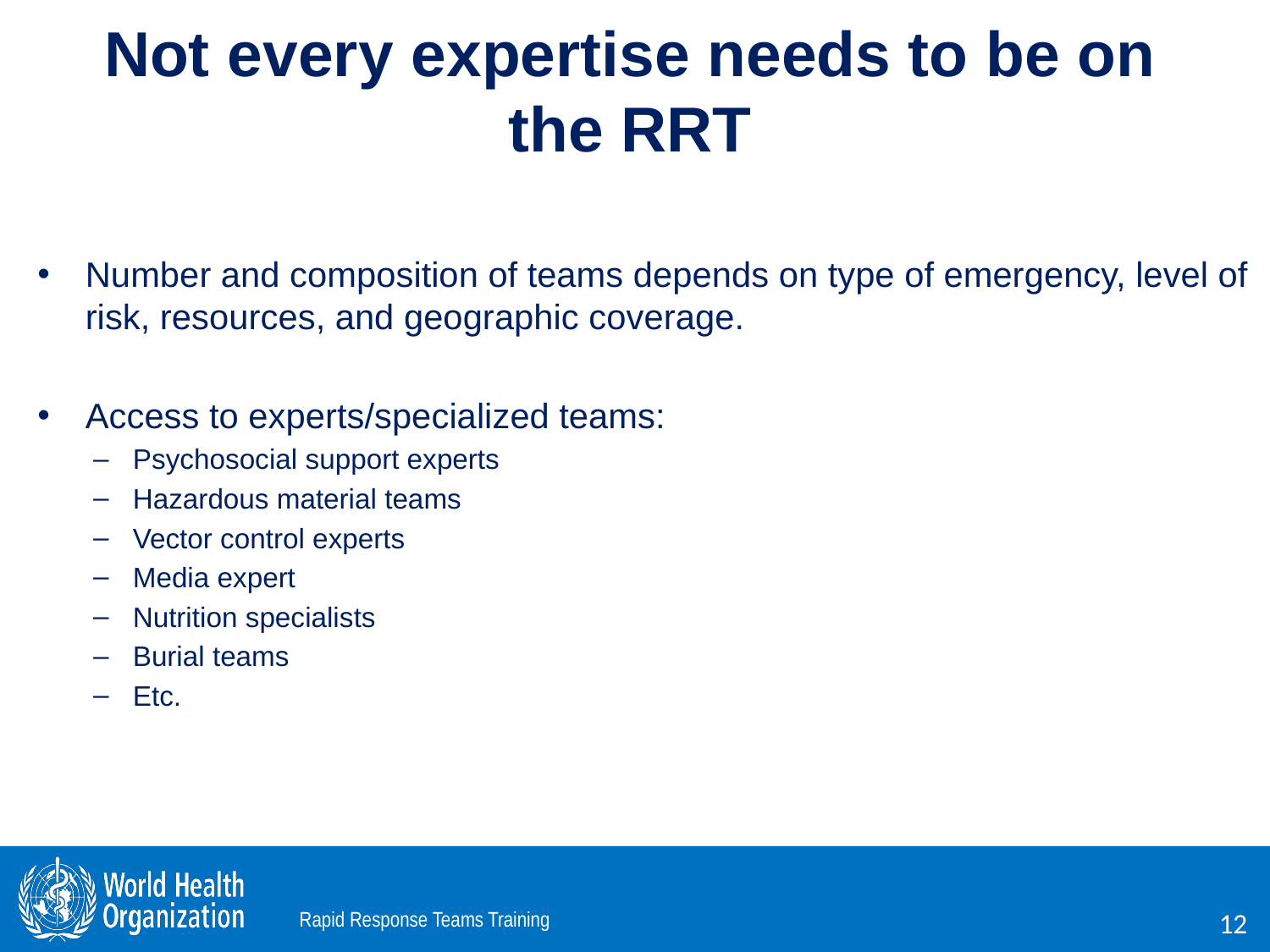

# Not every expertise needs to be on the RRT
Number and composition of teams depends on type of emergency, level of risk, resources, and geographic coverage.

Access to experts/specialized teams:
Psychosocial support experts
Hazardous material teams
Vector control experts
Media expert
Nutrition specialists
Burial teams
Etc.